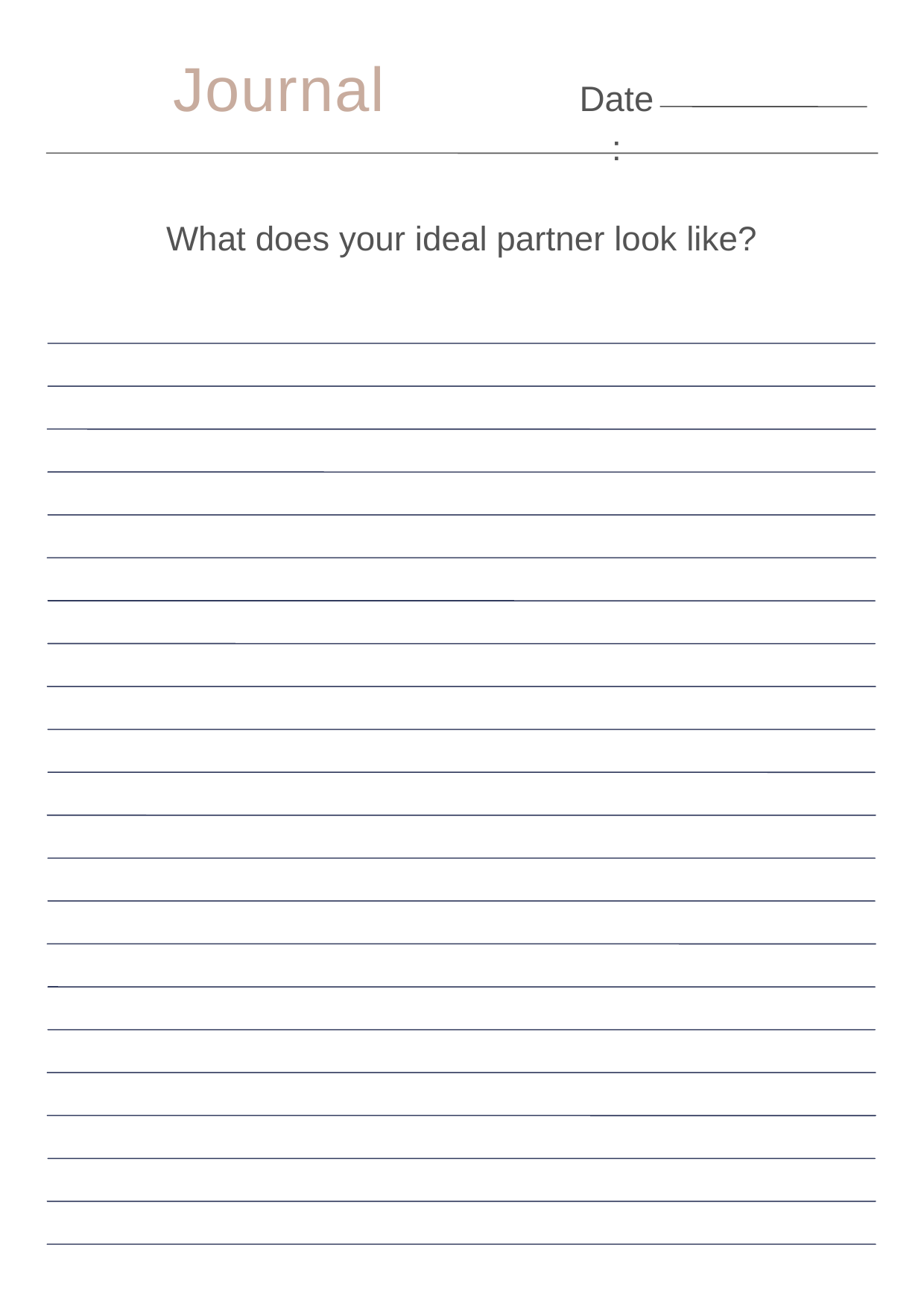

Journal
Date:

What does your ideal partner look like?